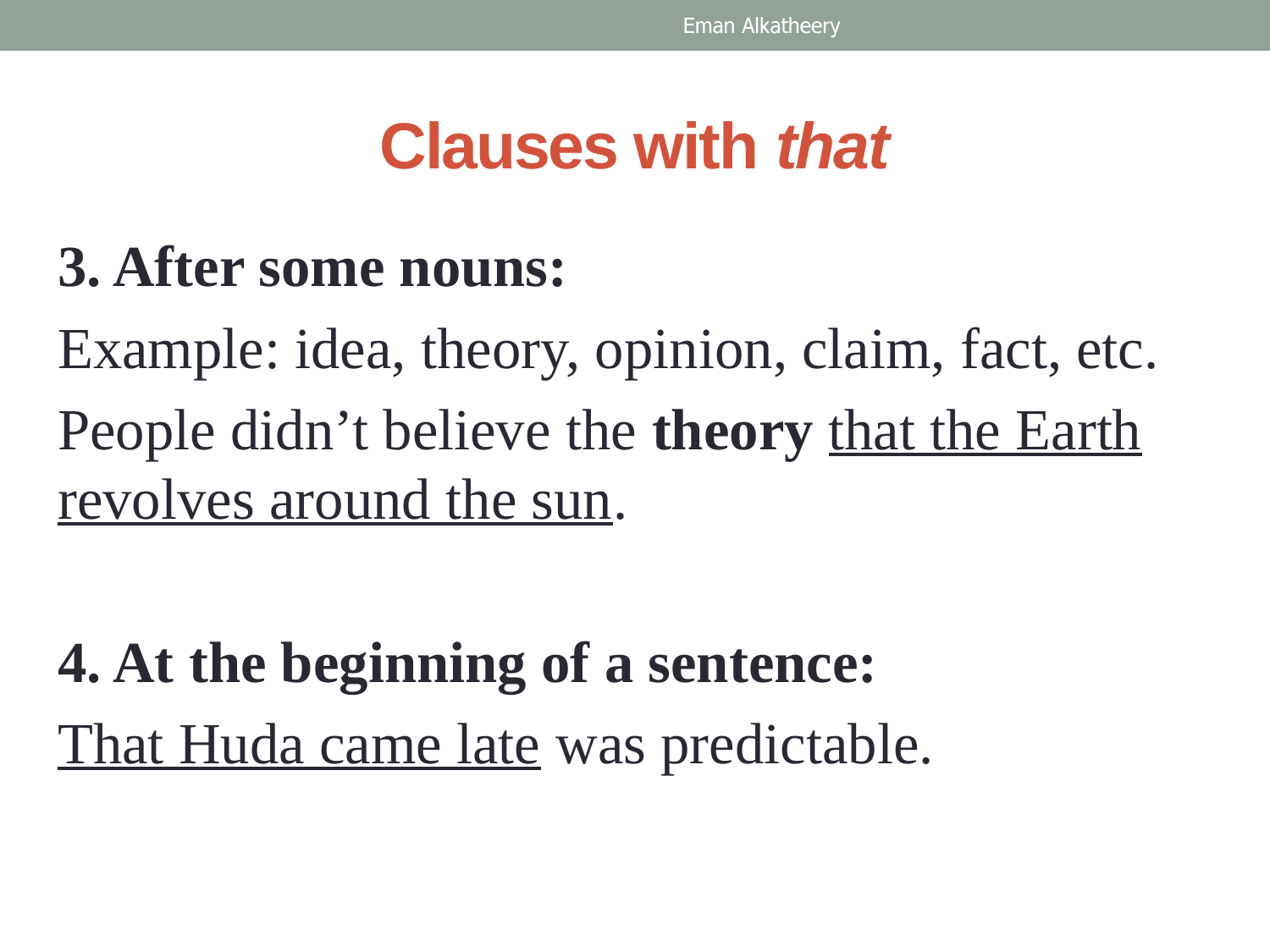

Eman Alkatheery
# Clauses with that
3. After some nouns:
Example: idea, theory, opinion, claim, fact, etc.
People didn’t believe the theory that the Earth revolves around the sun.

4. At the beginning of a sentence:
That Huda came late was predictable.